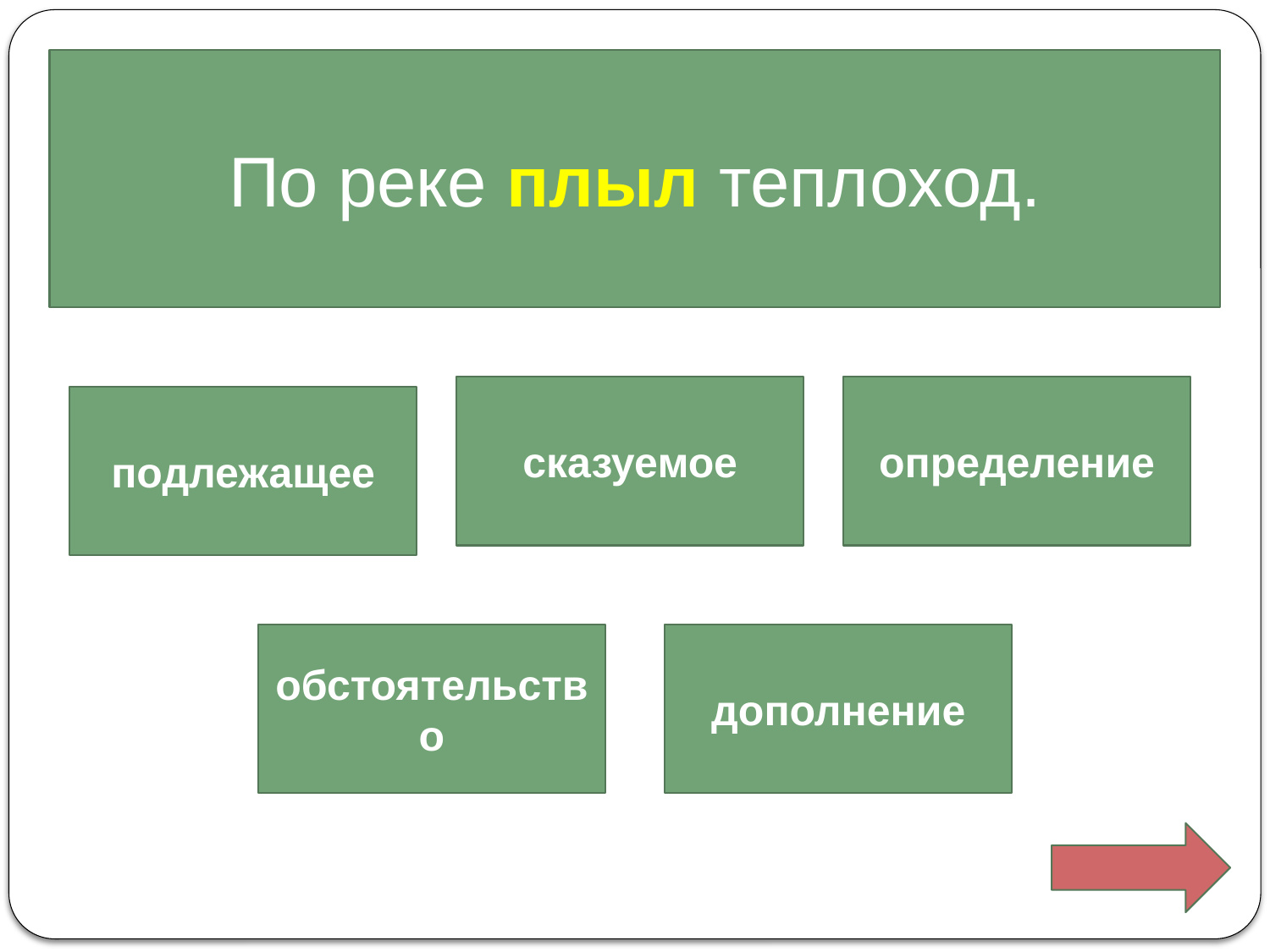

По реке плыл теплоход.
сказуемое
определение
подлежащее
обстоятельство
дополнение